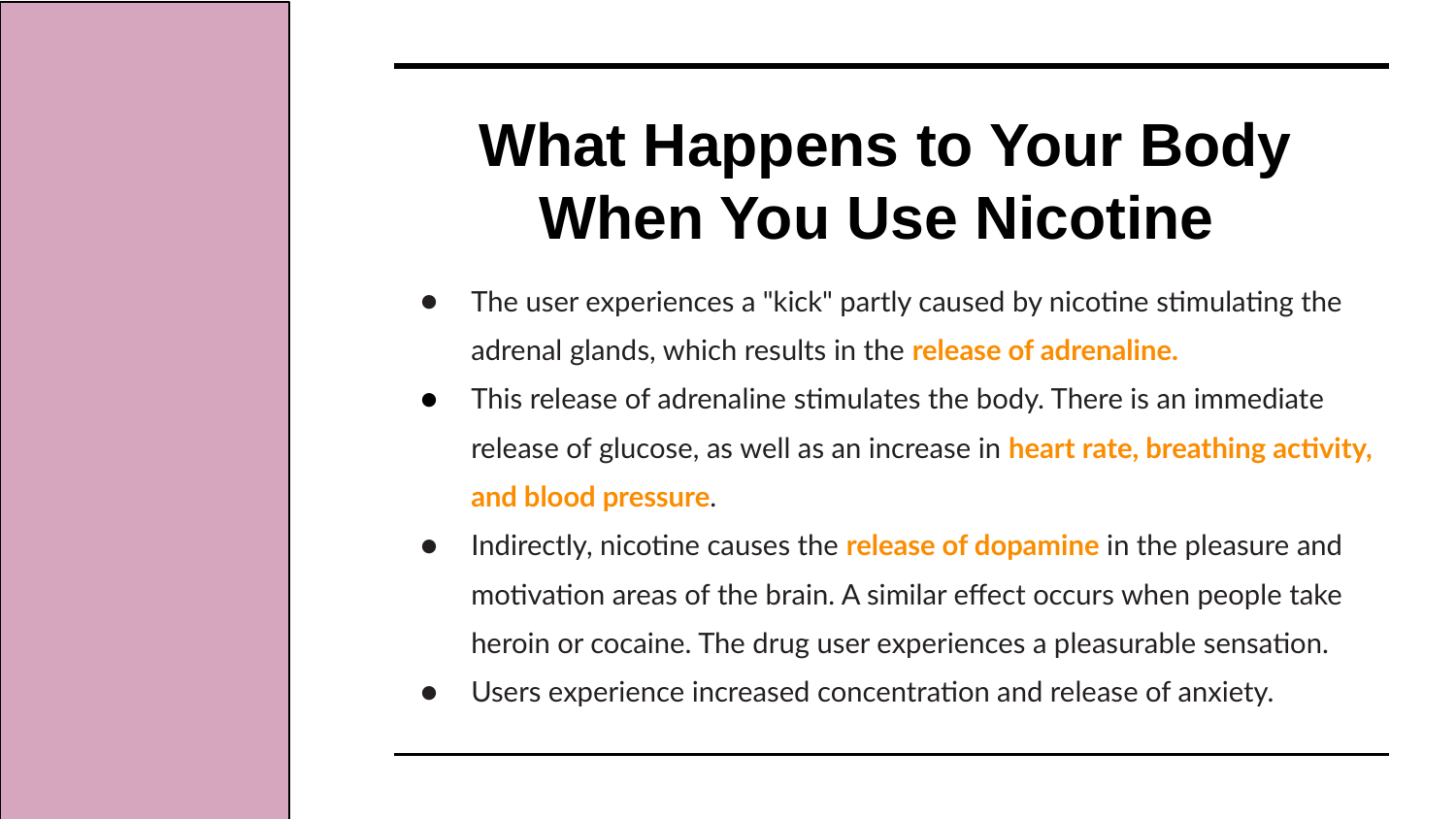

# What Happens to Your Body When You Use Nicotine
The user experiences a "kick" partly caused by nicotine stimulating the adrenal glands, which results in the release of adrenaline.
This release of adrenaline stimulates the body. There is an immediate release of glucose, as well as an increase in heart rate, breathing activity, and blood pressure.
Indirectly, nicotine causes the release of dopamine in the pleasure and motivation areas of the brain. A similar effect occurs when people take heroin or cocaine. The drug user experiences a pleasurable sensation.
Users experience increased concentration and release of anxiety.